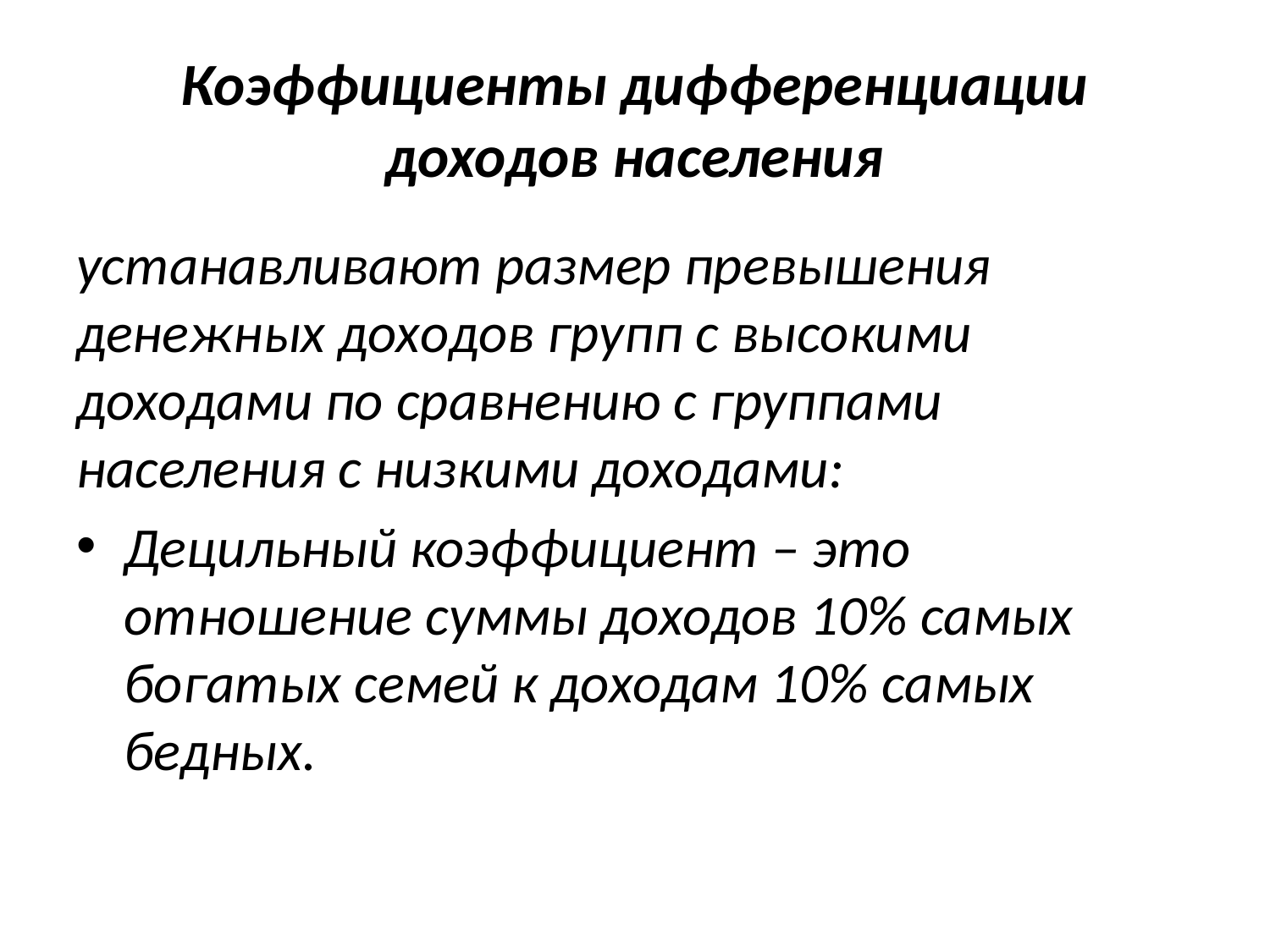

# Коэффициенты дифференциации доходов населения
устанавливают размер превышения денежных доходов групп с высокими доходами по сравнению с группами населения с низкими доходами:
Децильный коэффициент – это отношение суммы доходов 10% самых богатых семей к доходам 10% самых бедных.